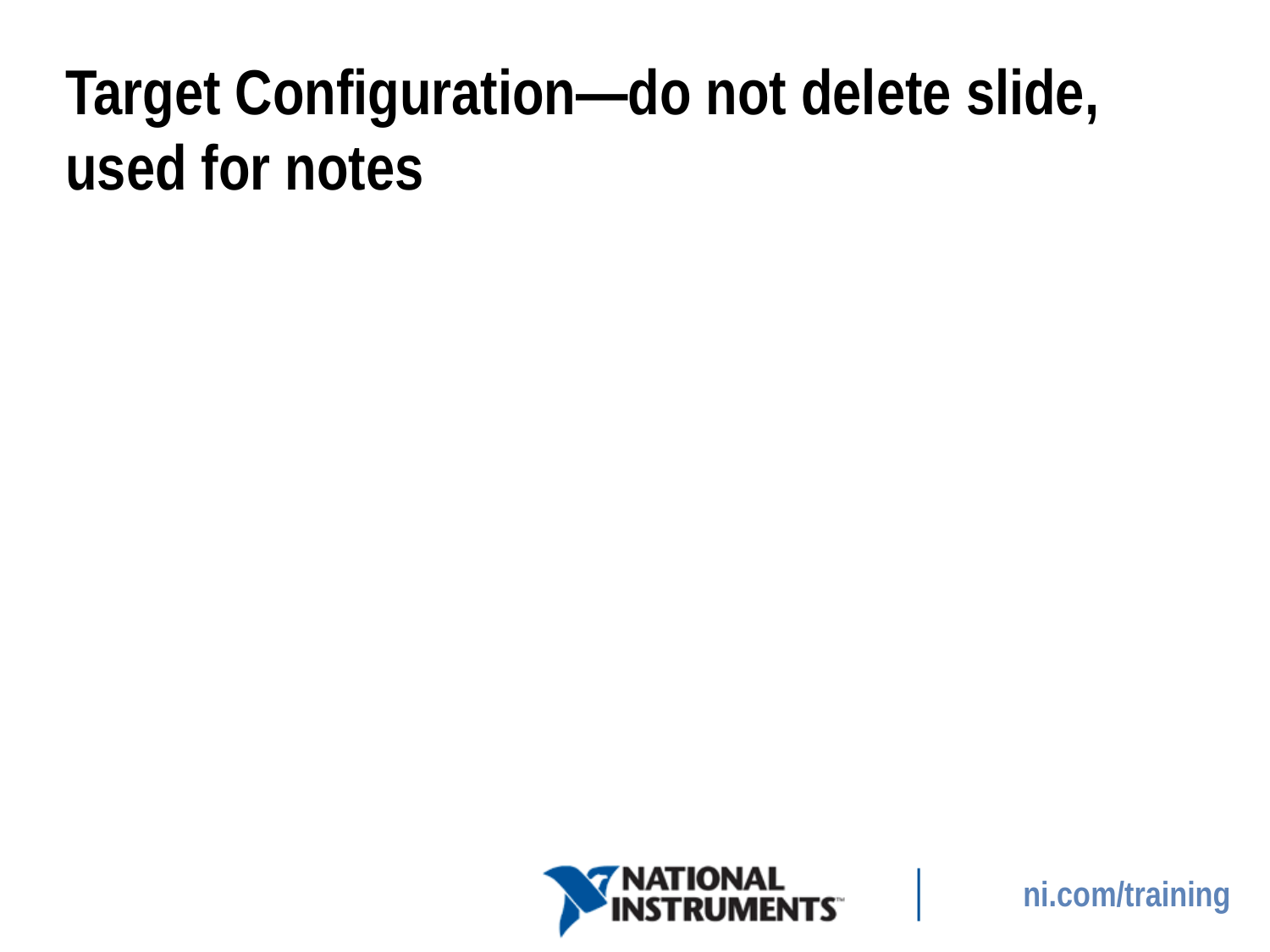

# Target Configuration—do not delete slide, used for notes